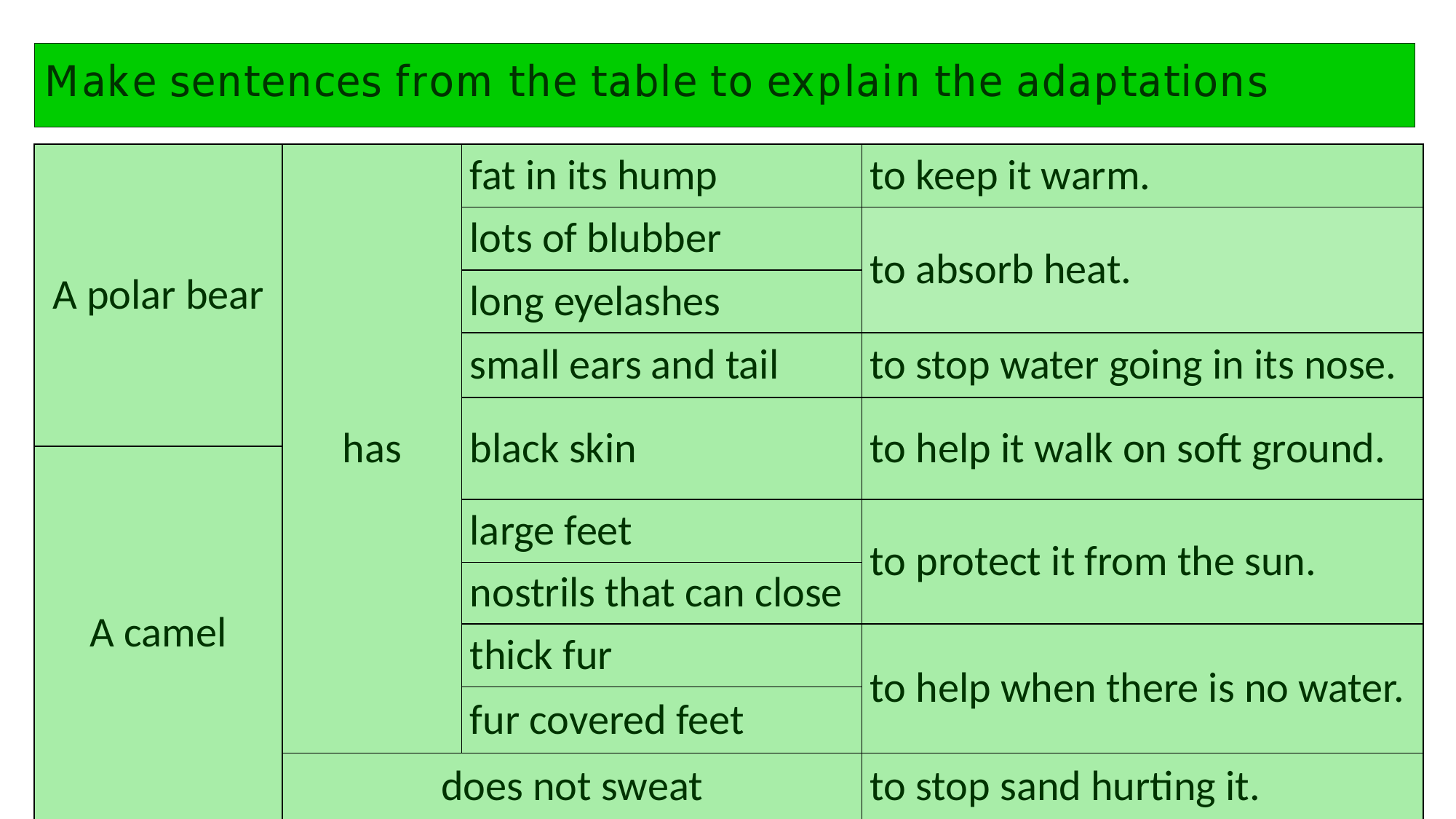

# Make sentences from the table to explain the adaptations
| A polar bear | has | fat in its hump | to keep it warm. |
| --- | --- | --- | --- |
|  |  | lots of blubber | to absorb heat. |
|  |  | long eyelashes |  |
|  |  | small ears and tail | to stop water going in its nose. |
|  |  | black skin | to help it walk on soft ground. |
| A camel |  |  |  |
|  |  | large feet | to protect it from the sun. |
|  |  | nostrils that can close |  |
|  |  | thick fur | to help when there is no water. |
|  |  | fur covered feet |  |
|  | does not sweat |  | to stop sand hurting it. |